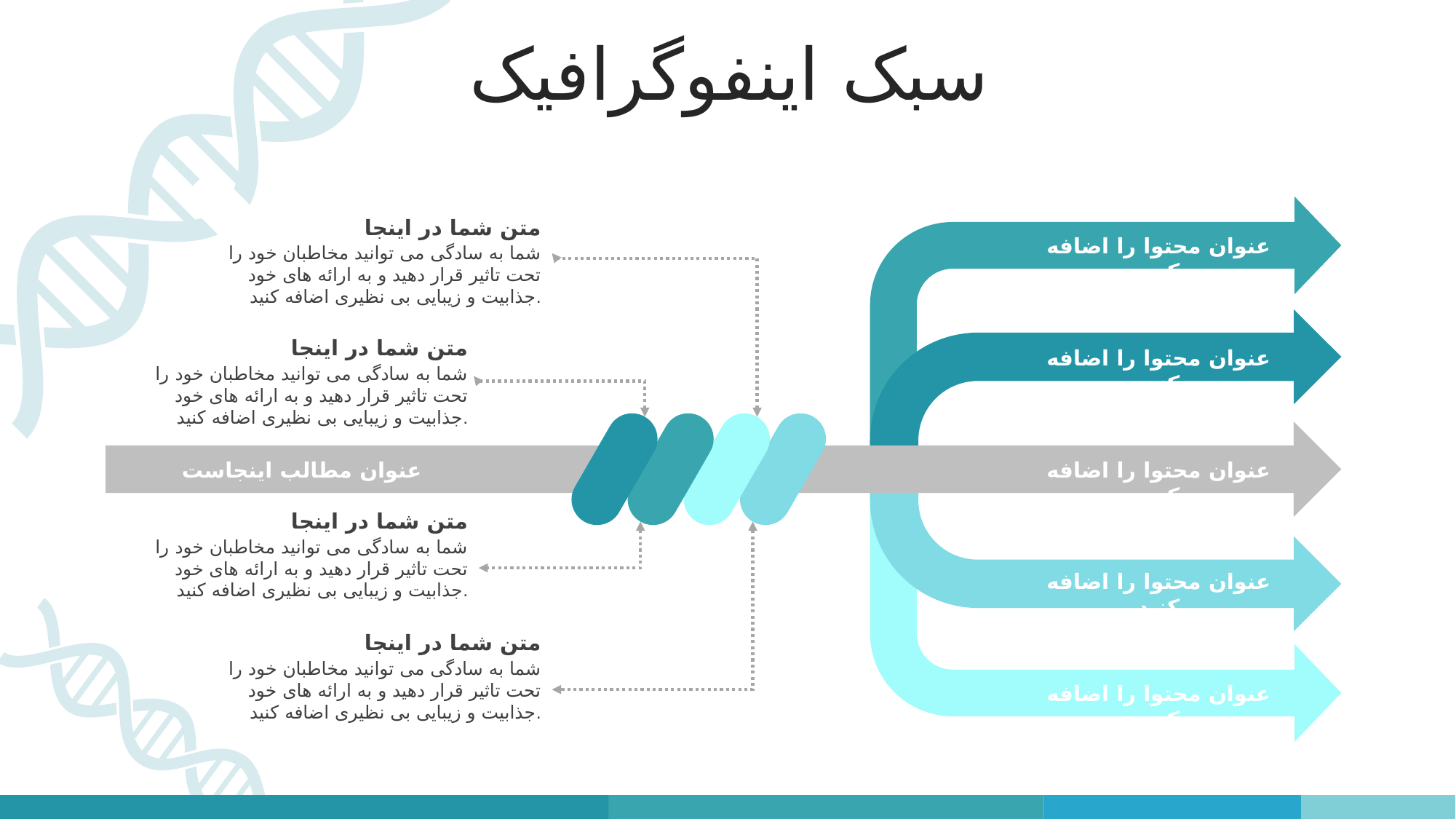

سبک اینفوگرافیک

متن شما در اینجا
شما به سادگی می توانید مخاطبان خود را تحت تاثیر قرار دهید و به ارائه های خود جذابیت و زیبایی بی نظیری اضافه کنید.
عنوان محتوا را اضافه کنید

متن شما در اینجا
شما به سادگی می توانید مخاطبان خود را تحت تاثیر قرار دهید و به ارائه های خود جذابیت و زیبایی بی نظیری اضافه کنید.
عنوان محتوا را اضافه کنید

عنوان مطالب اینجاست
عنوان محتوا را اضافه کنید

متن شما در اینجا
شما به سادگی می توانید مخاطبان خود را تحت تاثیر قرار دهید و به ارائه های خود جذابیت و زیبایی بی نظیری اضافه کنید.
عنوان محتوا را اضافه کنید
متن شما در اینجا
شما به سادگی می توانید مخاطبان خود را تحت تاثیر قرار دهید و به ارائه های خود جذابیت و زیبایی بی نظیری اضافه کنید.
عنوان محتوا را اضافه کنید